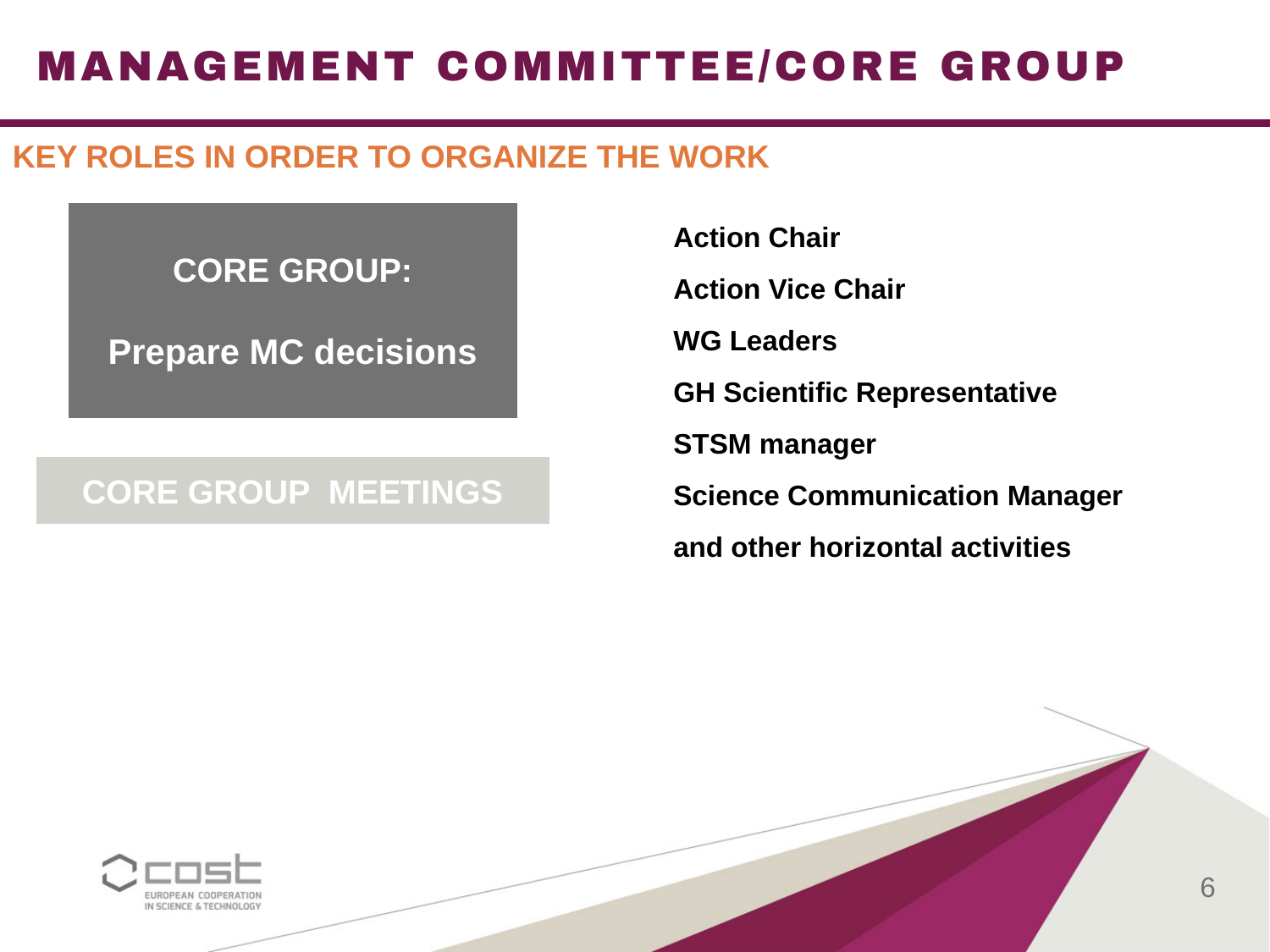

MANAGEMENT COMMITTEE/CORE GROUP
KEY ROLES IN ORDER TO ORGANIZE THE WORK
CORE GROUP:

Prepare MC decisions
CORE GROUP  MEETINGS
Action Chair
Action Vice Chair
WG Leaders
GH Scientific Representative
STSM manager
Science Communication Manager
and other horizontal activities